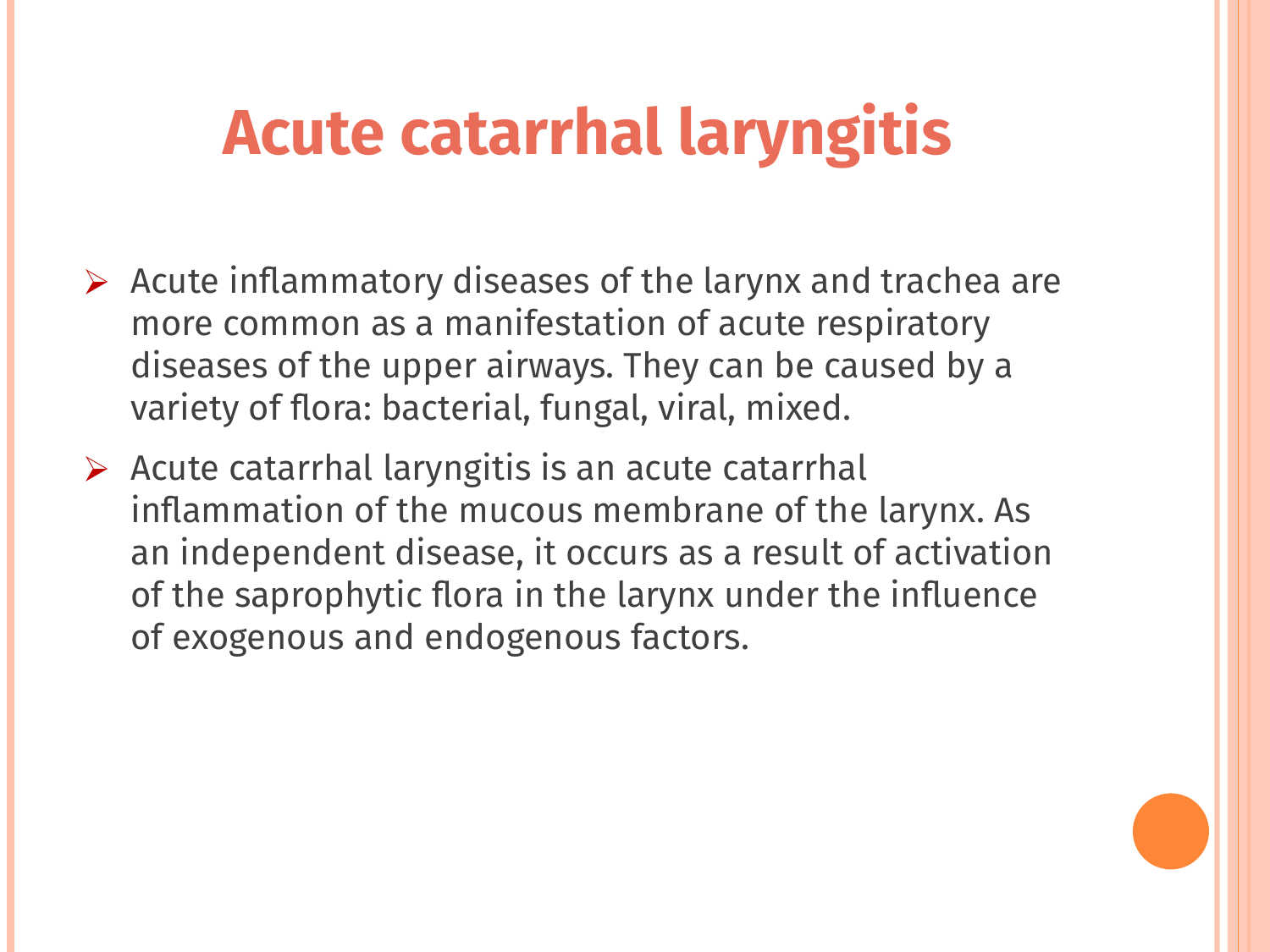

Acute catarrhal laryngitis
Acute inflammatory diseases of the larynx and trachea are more common as a manifestation of acute respiratory diseases of the upper airways. They can be caused by a variety of flora: bacterial, fungal, viral, mixed.
Acute catarrhal laryngitis is an acute catarrhal inflammation of the mucous membrane of the larynx. As an independent disease, it occurs as a result of activation of the saprophytic flora in the larynx under the influence of exogenous and endogenous factors.